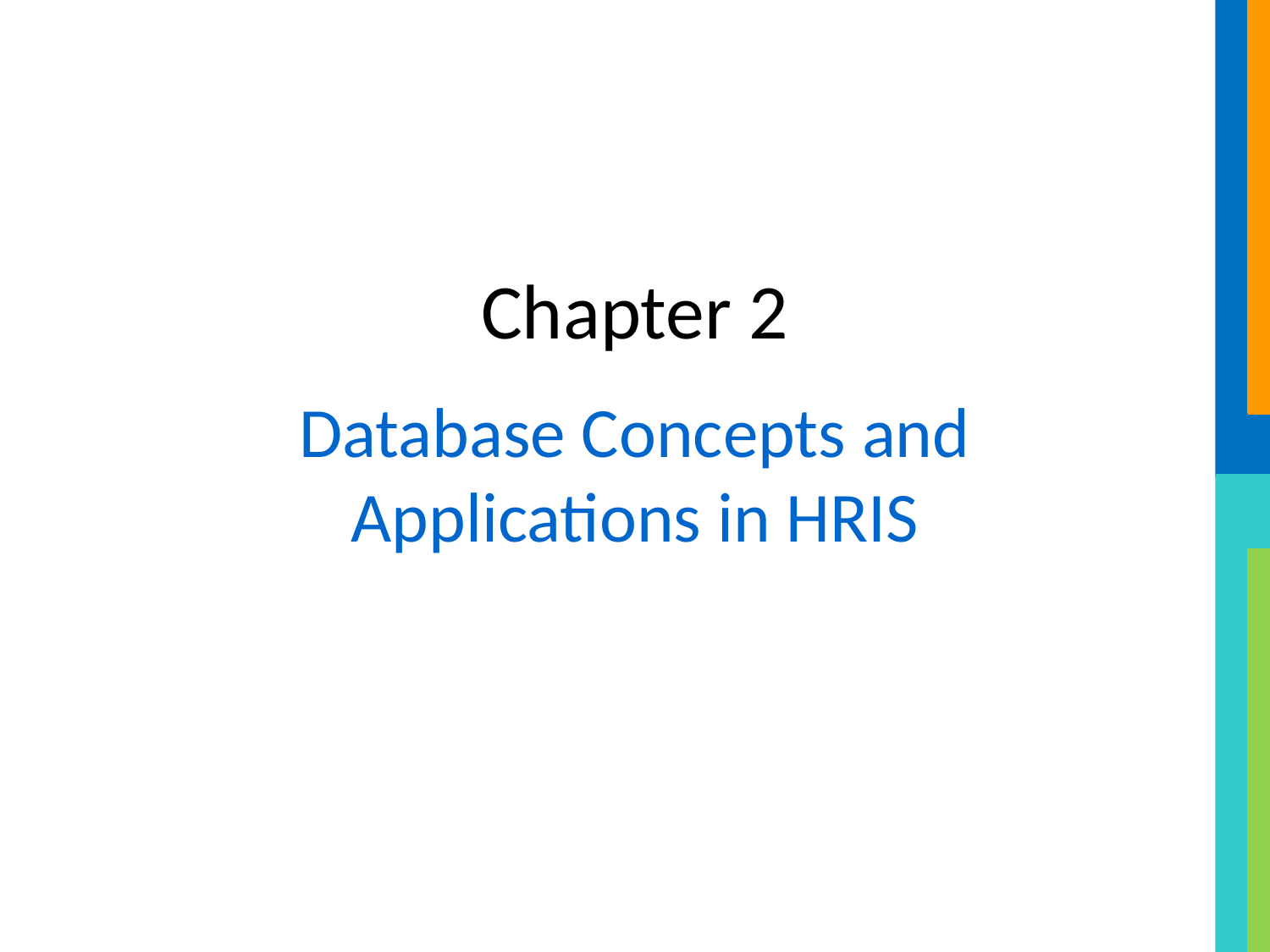

# Chapter 2
Database Concepts and Applications in HRIS